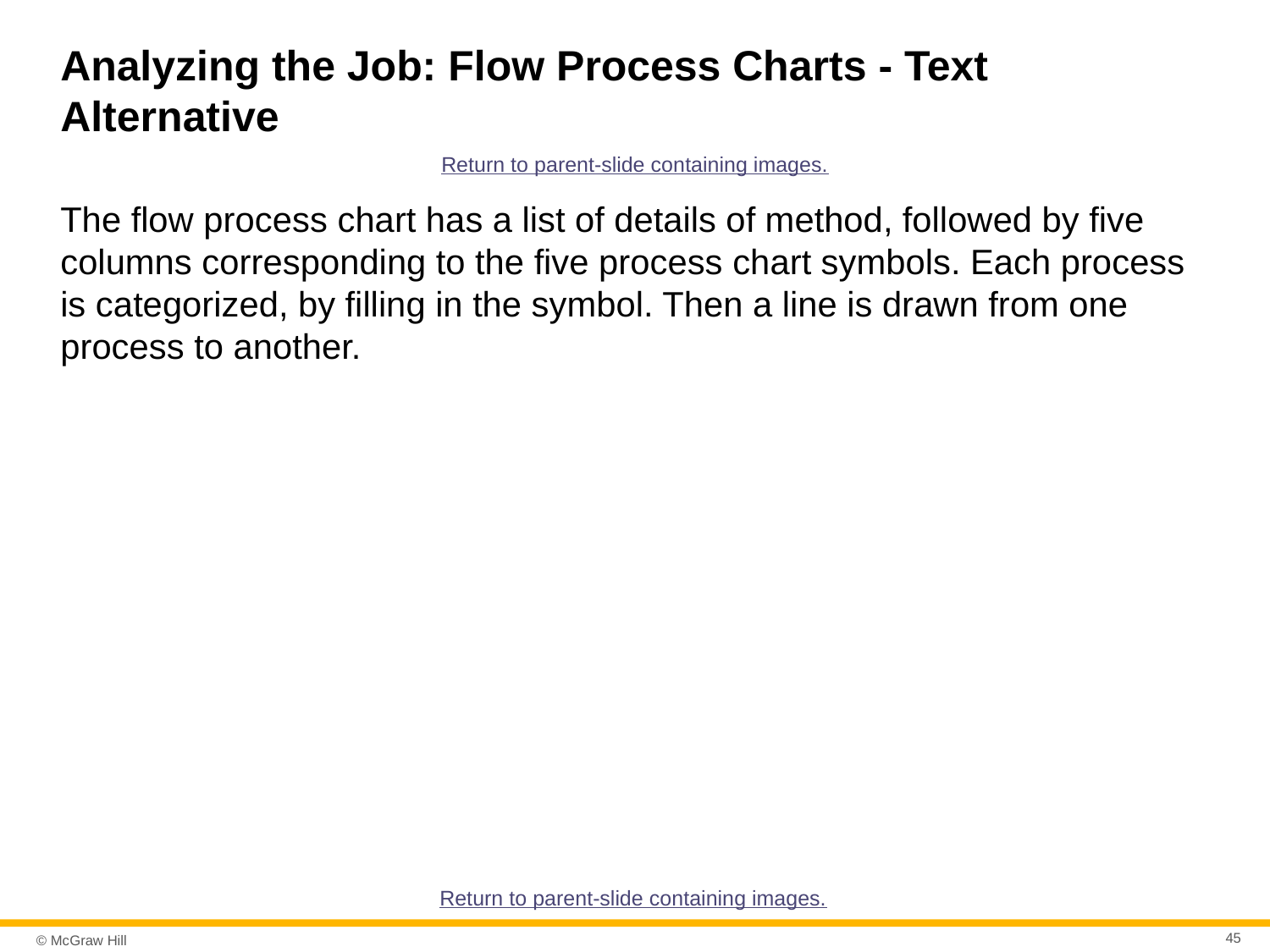

# Analyzing the Job: Flow Process Charts - Text Alternative
Return to parent-slide containing images.
The flow process chart has a list of details of method, followed by five columns corresponding to the five process chart symbols. Each process is categorized, by filling in the symbol. Then a line is drawn from one process to another.
Return to parent-slide containing images.